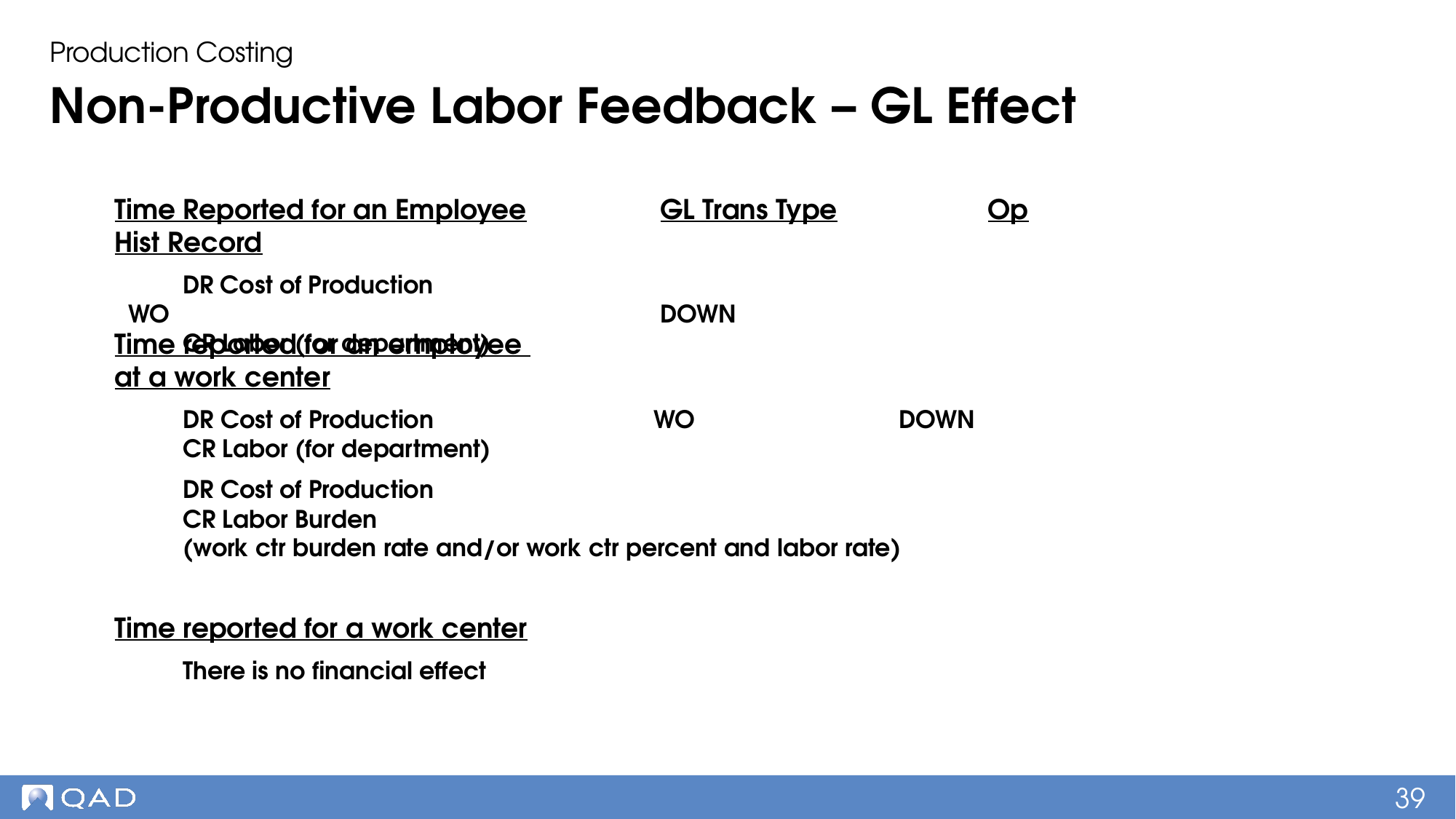

Production Costing
# Non-Productive Labor Feedback – GL Effect
Time Reported for an Employee		GL Trans Type		Op Hist Record
		DR Cost of Production 							WO						DOWN
		CR Labor (for department)
Time reported for an employee
at a work center
		DR Cost of Production	WO	DOWN
		CR Labor (for department)
		DR Cost of Production
		CR Labor Burden
		(work ctr burden rate and/or work ctr percent and labor rate)
Time reported for a work center
		There is no financial effect
39